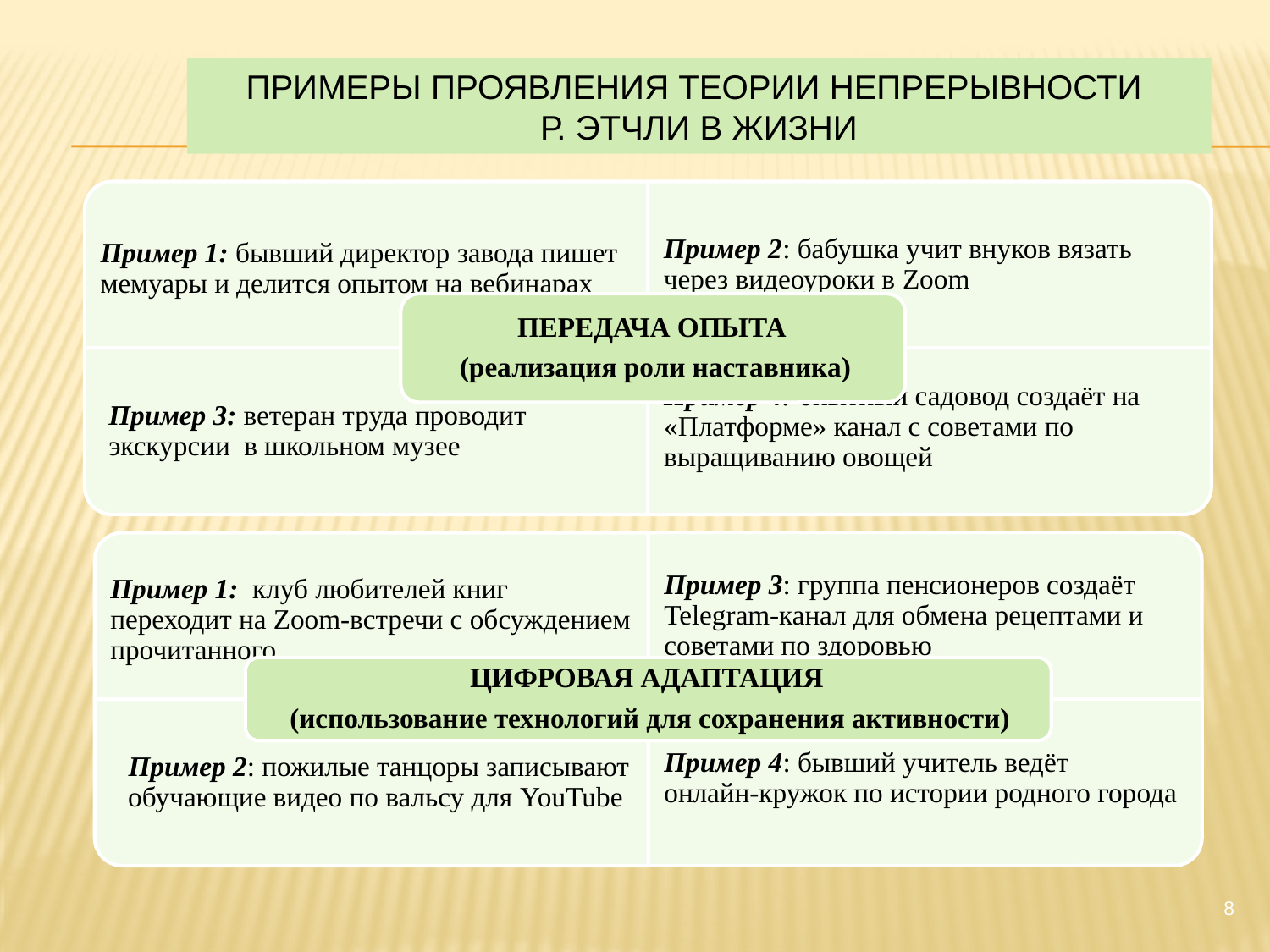

# Примеры проявления теории непрерывности Р. Этчли в жизни
Пример 1: бывший директор завода пишет мемуары и делится опытом на вебинарах
Пример 2: бабушка учит внуков вязать через видеоуроки в Zoom
Пример 3: ветеран труда проводит экскурсии  в школьном музее
Пример 4: опытный садовод создаёт на «Платформе» канал с советами по выращиванию овощей
ПЕРЕДАЧА ОПЫТА
(реализация роли наставника)
Пример 1:  клуб любителей книг переходит на Zoom‑встречи с обсуждением прочитанного
Пример 3: группа пенсионеров создаёт Telegram‑канал для обмена рецептами и советами по здоровью
 Пример 2: пожилые танцоры записывают обучающие видео по вальсу для YouTube
Пример 4: бывший учитель ведёт онлайн‑кружок по истории родного города
ЦИФРОВАЯ АДАПТАЦИЯ
(использование технологий для сохранения активности)
8